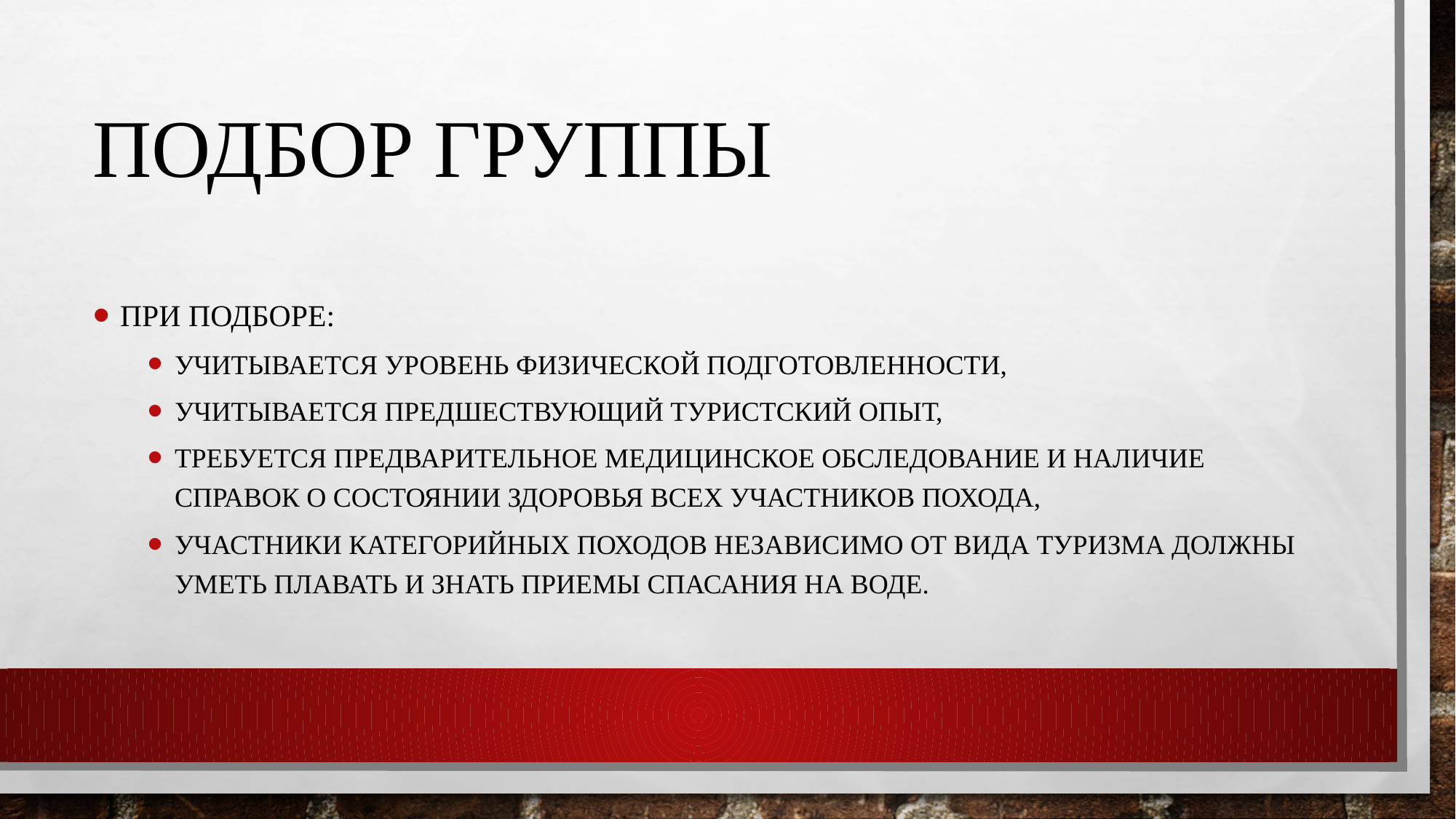

# Подбор группы
При подборе:
учитывается уровень физической подготовленности,
учитывается предшествующий туристский опыт,
требуется предварительное медицинское обследование и наличие справок о состоянии здоровья всех участников похода,
участники категорийных походов независимо от вида туризма должны уметь плавать и знать приемы спасания на воде.